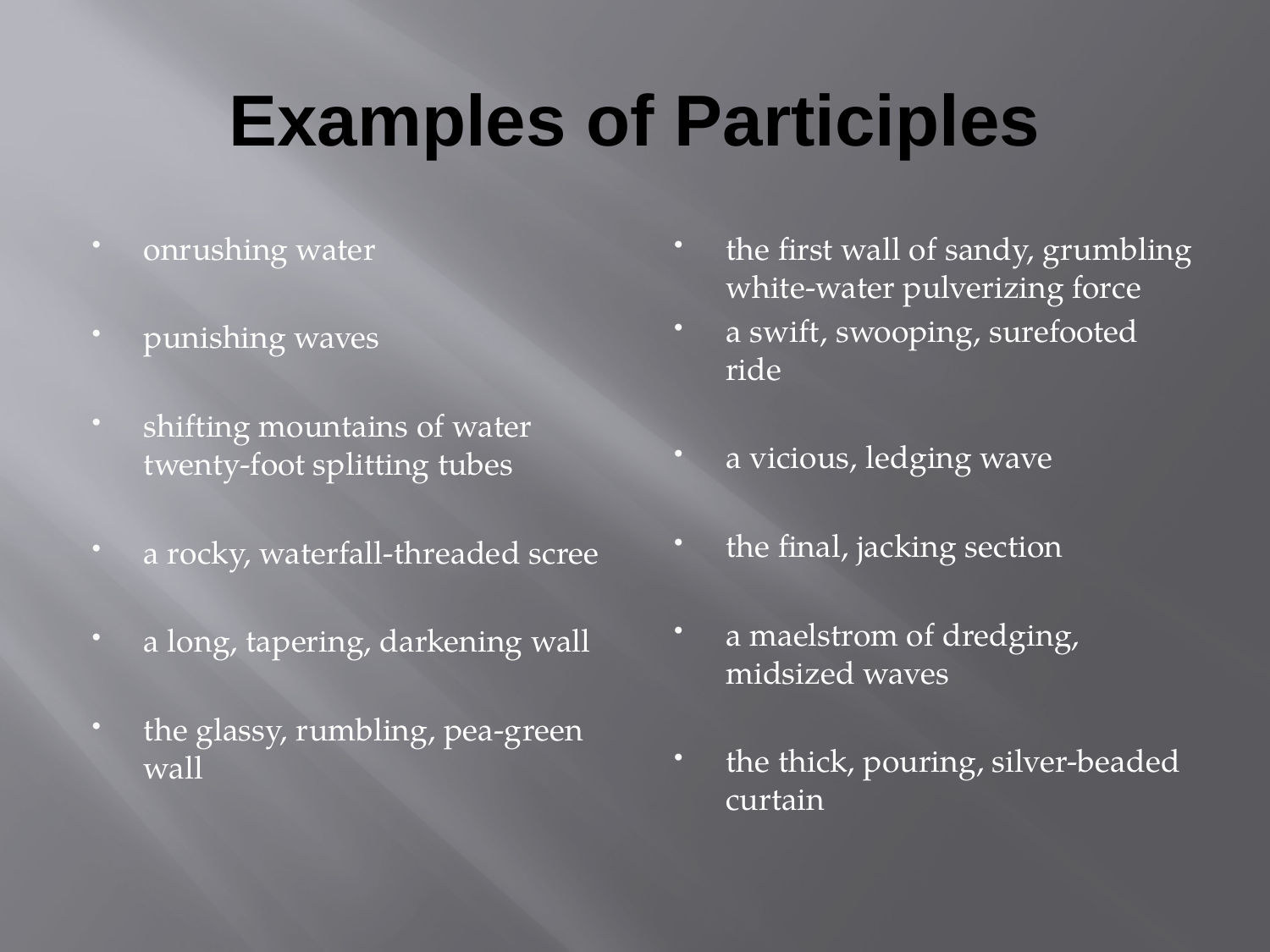

# Examples of Participles
onrushing water

punishing waves

shifting mountains of water twenty-foot splitting tubes

a rocky, waterfall-threaded scree

a long, tapering, darkening wall

the glassy, rumbling, pea-green wall

the first wall of sandy, grumbling white-water pulverizing force
a swift, swooping, surefooted ride

a vicious, ledging wave

the final, jacking section

a maelstrom of dredging, midsized waves

the thick, pouring, silver-beaded curtain